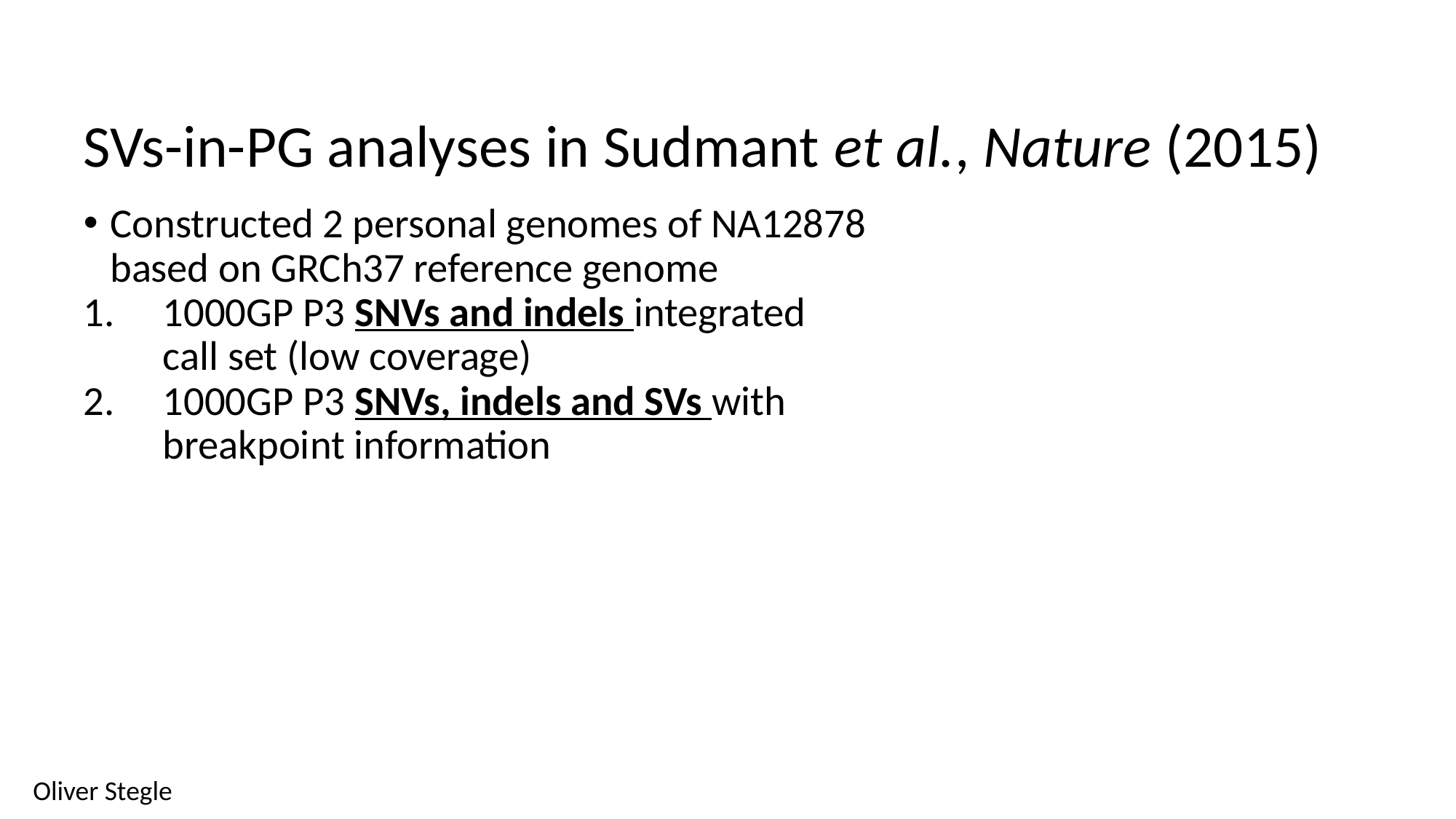

# SVs-in-PG analyses in Sudmant et al., Nature (2015)
Constructed 2 personal genomes of NA12878 based on GRCh37 reference genome
1000GP P3 SNVs and indels integrated call set (low coverage)
1000GP P3 SNVs, indels and SVs with breakpoint information

**1,383 SVs
--with breakpt info
--most are still sub-1kb

Oliver Stegle